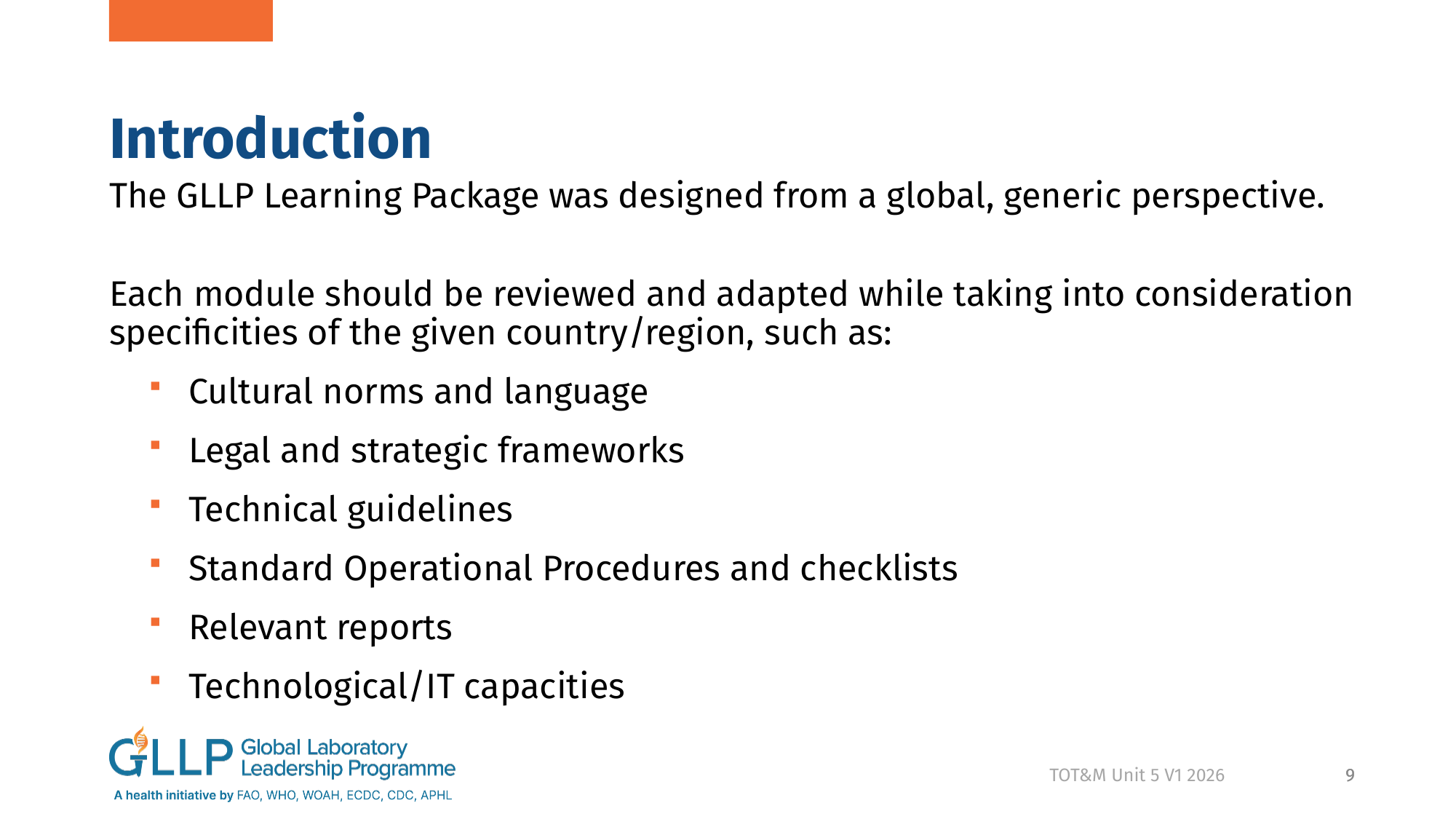

# Introduction
The GLLP Learning Package was designed from a global, generic perspective.

Each module should be reviewed and adapted while taking into consideration specificities of the given country/region, such as:
Cultural norms and language
Legal and strategic frameworks
Technical guidelines
Standard Operational Procedures and checklists
Relevant reports
Technological/IT capacities
TOT&M Unit 5 V1 2026
9
9